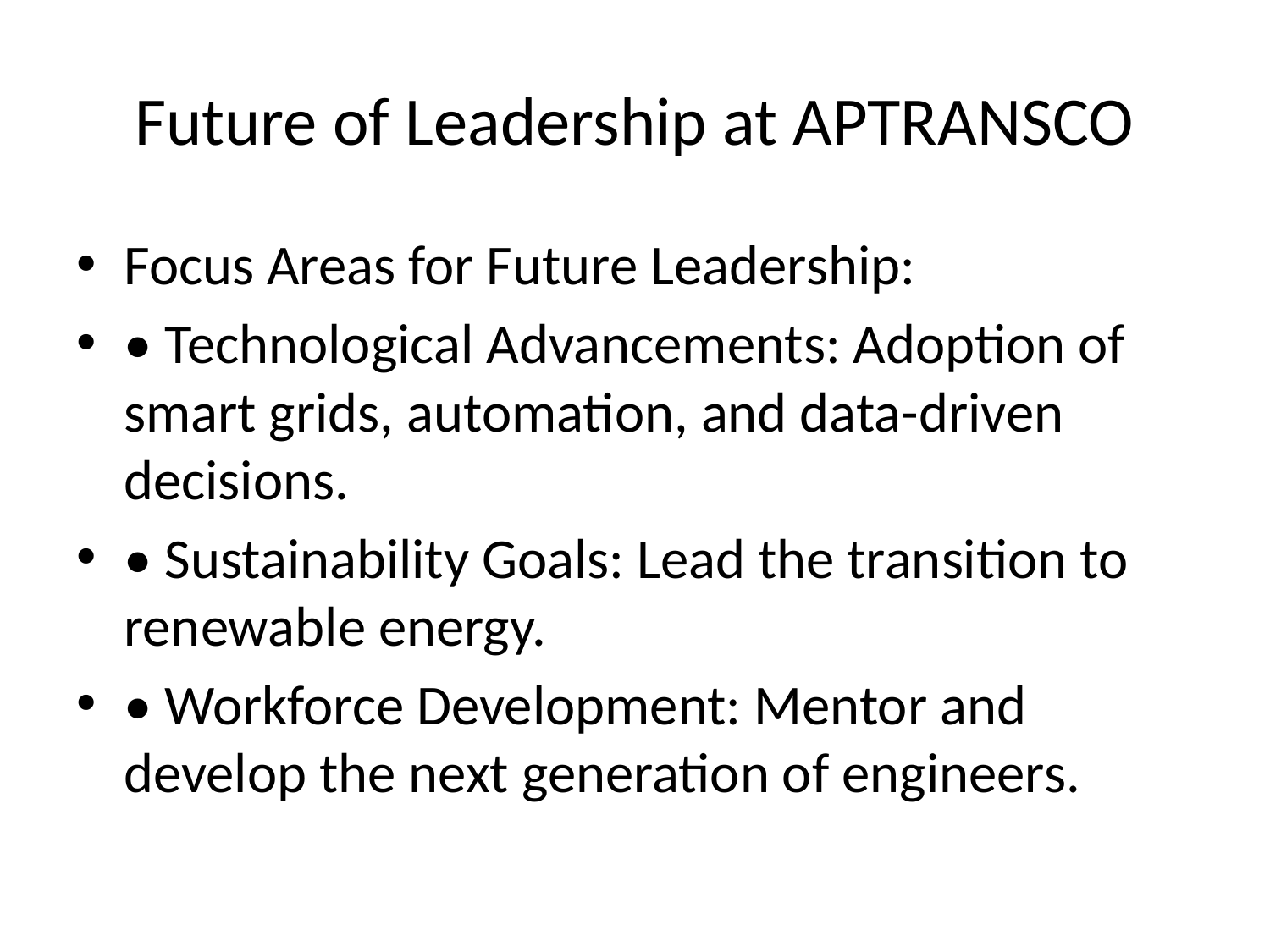

# Future of Leadership at APTRANSCO
Focus Areas for Future Leadership:
• Technological Advancements: Adoption of smart grids, automation, and data-driven decisions.
• Sustainability Goals: Lead the transition to renewable energy.
• Workforce Development: Mentor and develop the next generation of engineers.